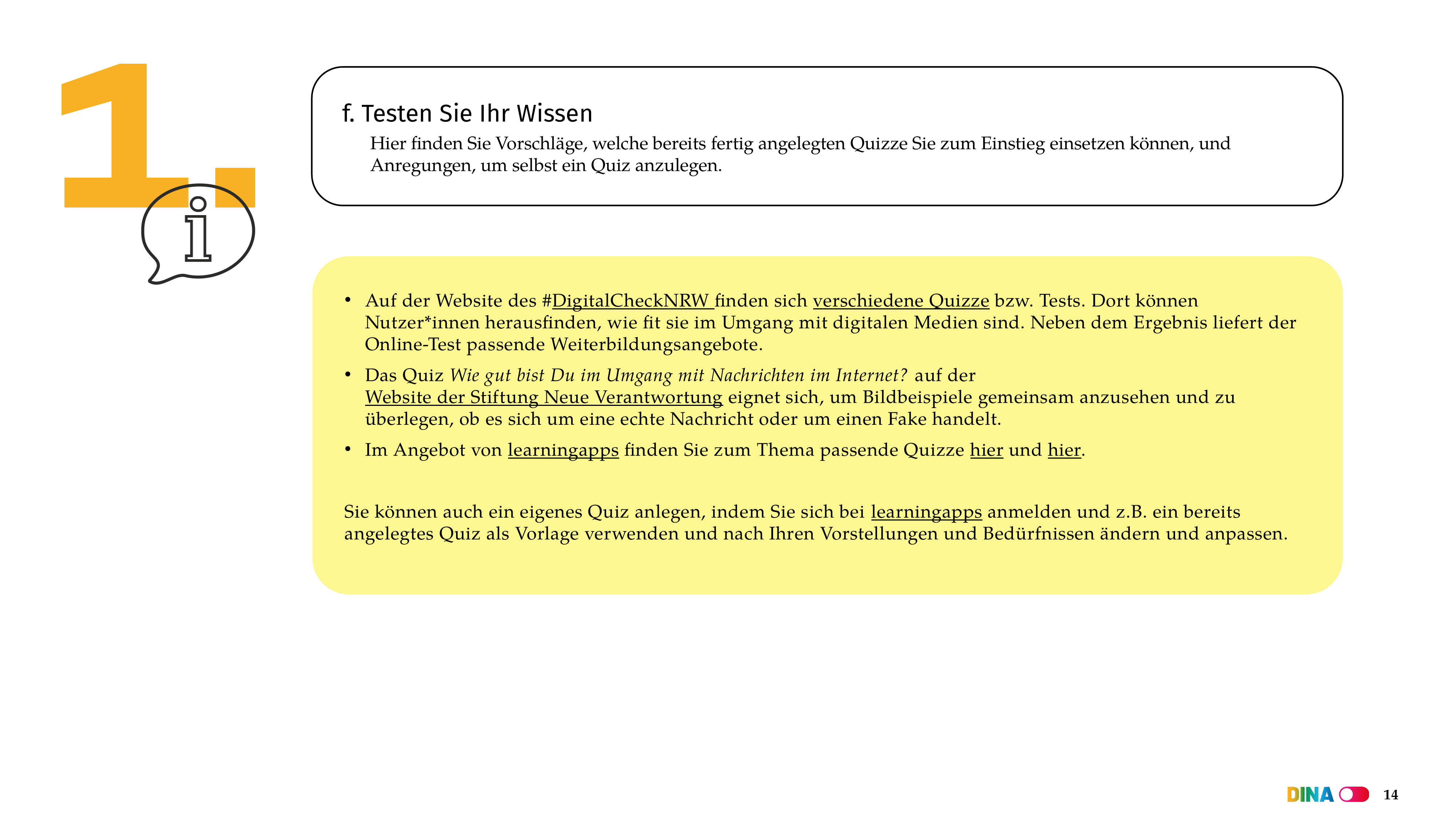

f. Testen Sie Ihr Wissen
Hier finden Sie Vorschläge, welche bereits fertig angelegten Quizze Sie zum Einstieg einsetzen können, und Anregungen, um selbst ein Quiz anzulegen.
Auf der Website des #DigitalCheckNRW finden sich verschiedene Quizze bzw. Tests. Dort können Nutzer*innen herausfinden, wie fit sie im Umgang mit digitalen Medien sind. Neben dem Ergebnis liefert der Online-Test passende Weiterbildungsangebote.
Das Quiz Wie gut bist Du im Umgang mit Nachrichten im Internet? auf der Website der Stiftung Neue Verantwortung eignet sich, um Bildbeispiele gemeinsam anzusehen und zu überlegen, ob es sich um eine echte Nachricht oder um einen Fake handelt.
Im Angebot von learningapps finden Sie zum Thema passende Quizze hier und hier.

Sie können auch ein eigenes Quiz anlegen, indem Sie sich bei learningapps anmelden und z.B. ein bereits angelegtes Quiz als Vorlage verwenden und nach Ihren Vorstellungen und Bedürfnissen ändern und anpassen.
14